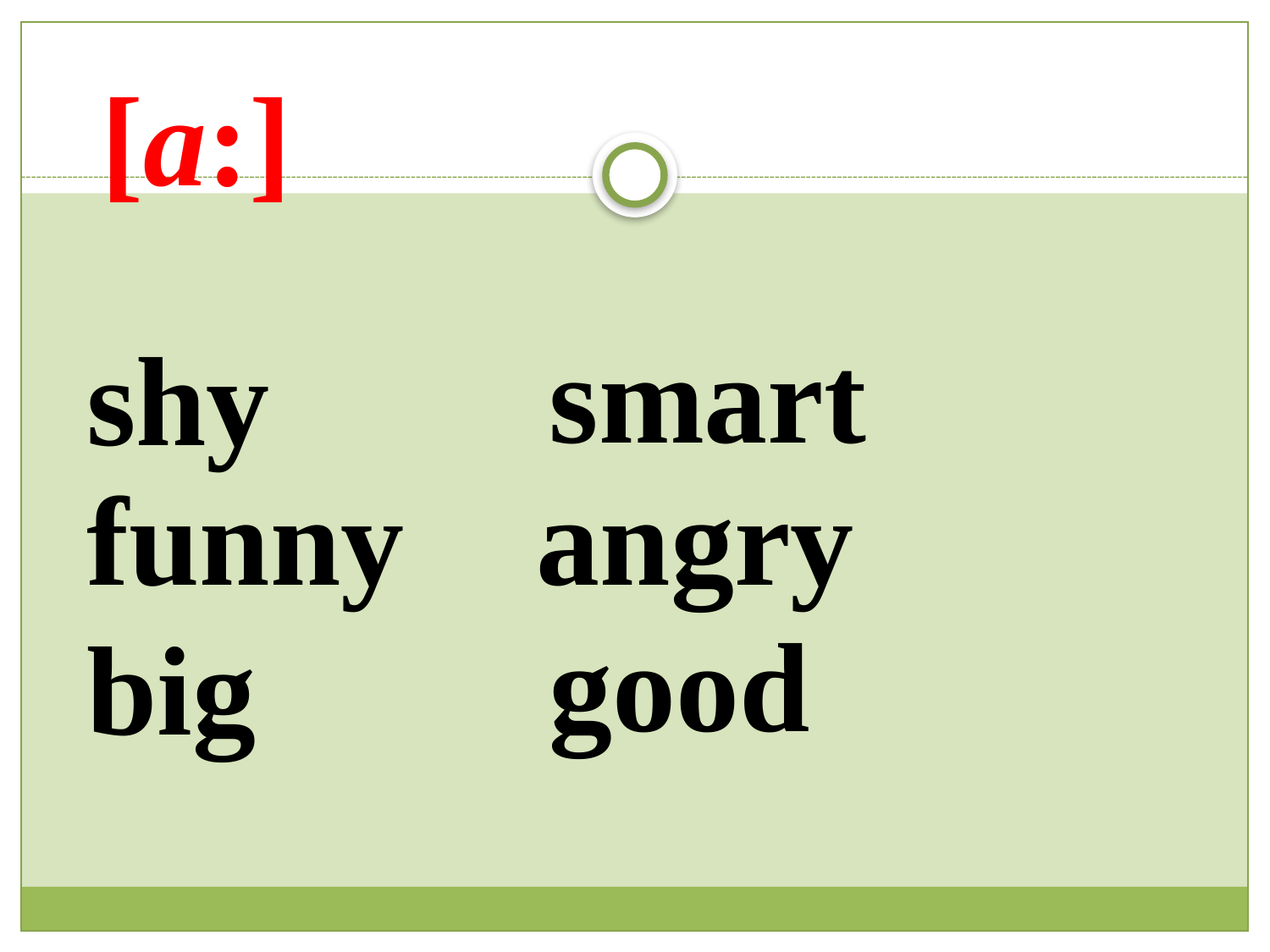

[a:]
smart
shy
angry
funny
good
big